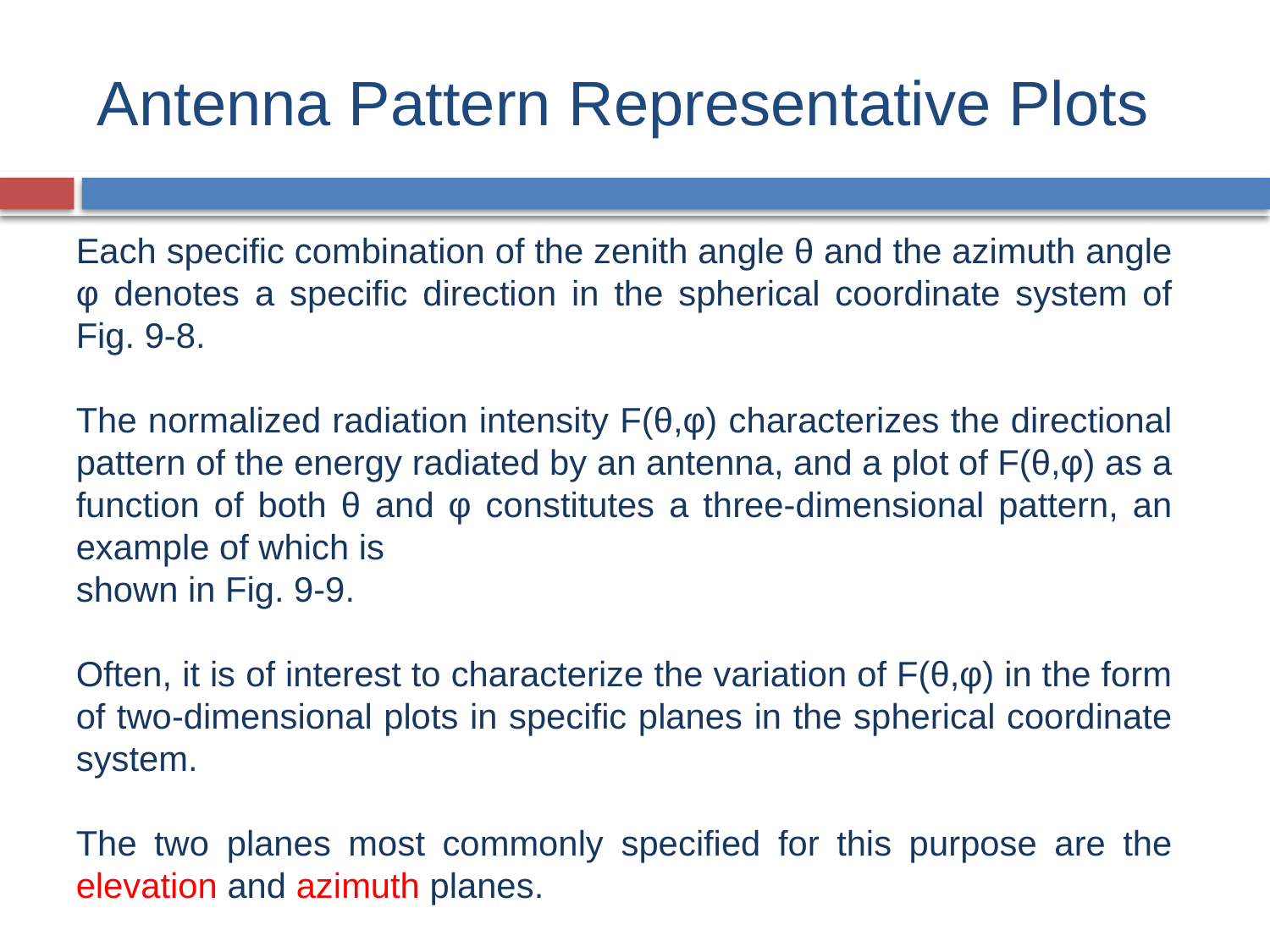

# Antenna Pattern Representative Plots
Each specific combination of the zenith angle θ and the azimuth angle φ denotes a specific direction in the spherical coordinate system of Fig. 9-8.

The normalized radiation intensity F(θ,φ) characterizes the directional pattern of the energy radiated by an antenna, and a plot of F(θ,φ) as a function of both θ and φ constitutes a three-dimensional pattern, an example of which is
shown in Fig. 9-9.

Often, it is of interest to characterize the variation of F(θ,φ) in the form of two-dimensional plots in specific planes in the spherical coordinate system.

The two planes most commonly specified for this purpose are the elevation and azimuth planes.